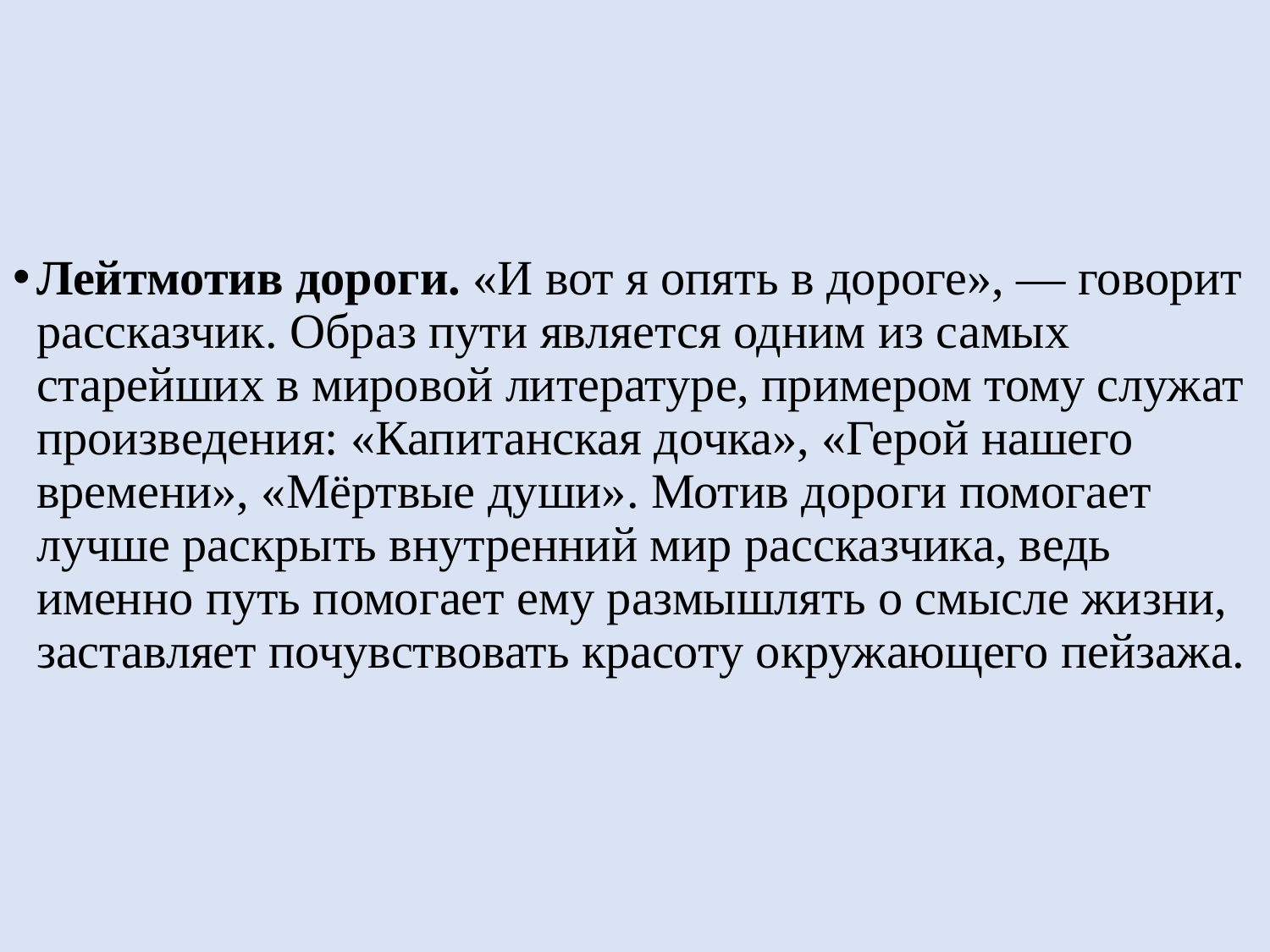

Лейтмотив дороги. «И вот я опять в дороге», — говорит рассказчик. Образ пути является одним из самых старейших в мировой литературе, примером тому служат произведения: «Капитанская дочка», «Герой нашего времени», «Мёртвые души». Мотив дороги помогает лучше раскрыть внутренний мир рассказчика, ведь именно путь помогает ему размышлять о смысле жизни, заставляет почувствовать красоту окружающего пейзажа.